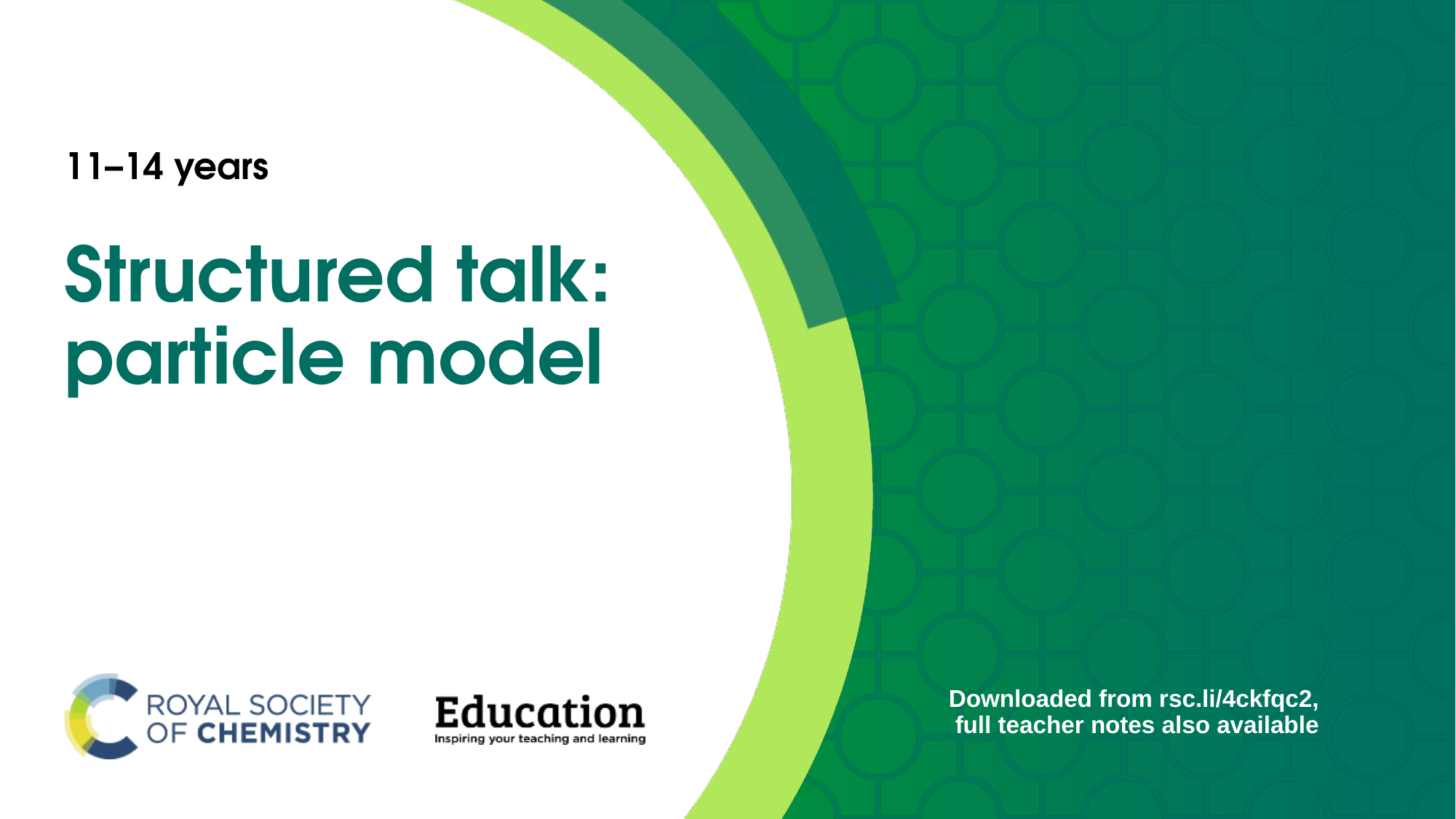

# 11–14 years
Structured talk: particle model